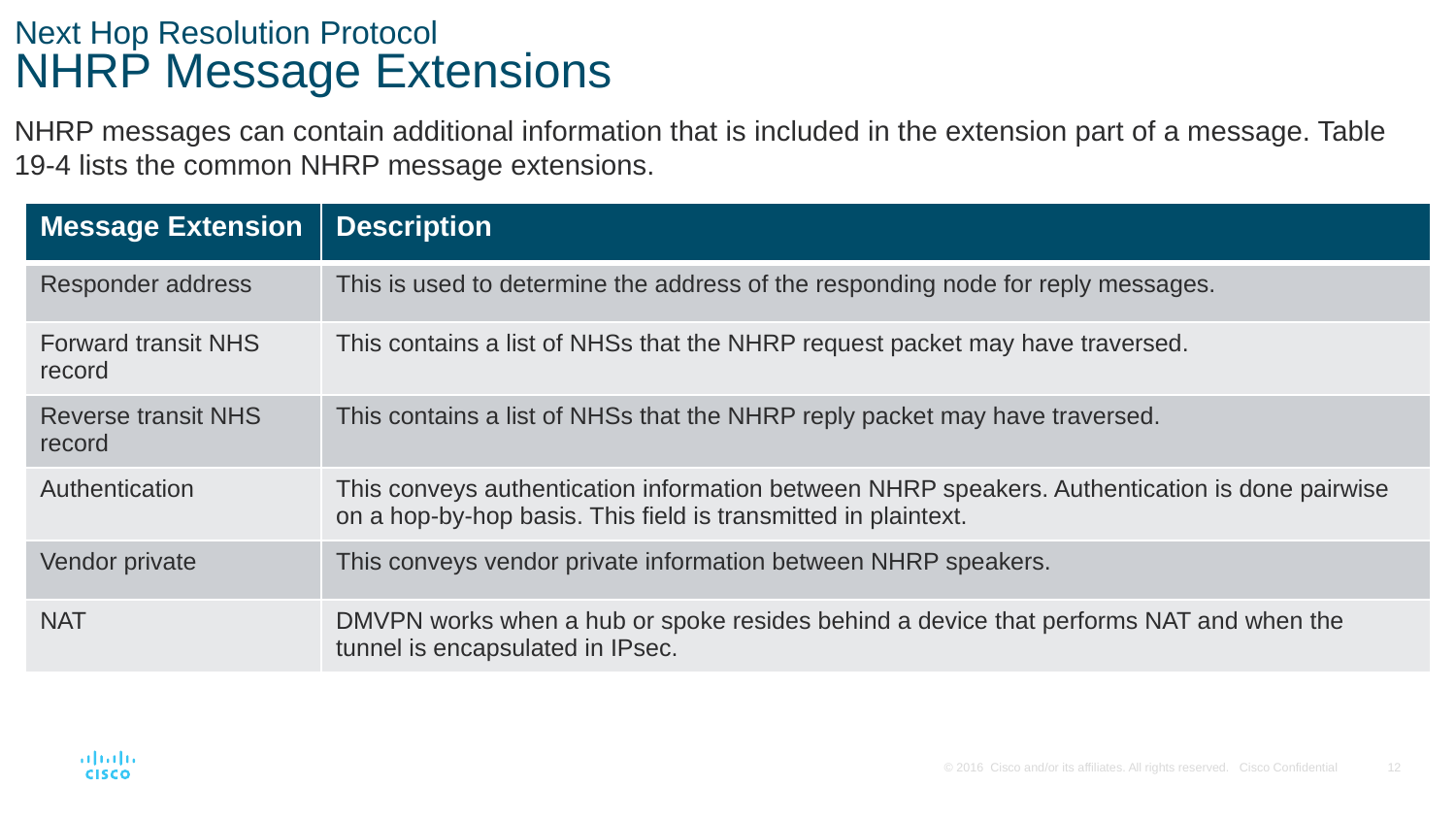

# Next Hop Resolution Protocol NHRP Message Extensions
NHRP messages can contain additional information that is included in the extension part of a message. Table 19-4 lists the common NHRP message extensions.
| Message Extension | Description |
| --- | --- |
| Responder address | This is used to determine the address of the responding node for reply messages. |
| Forward transit NHS record | This contains a list of NHSs that the NHRP request packet may have traversed. |
| Reverse transit NHS record | This contains a list of NHSs that the NHRP reply packet may have traversed. |
| Authentication | This conveys authentication information between NHRP speakers. Authentication is done pairwise on a hop-by-hop basis. This field is transmitted in plaintext. |
| Vendor private | This conveys vendor private information between NHRP speakers. |
| NAT | DMVPN works when a hub or spoke resides behind a device that performs NAT and when the tunnel is encapsulated in IPsec. |